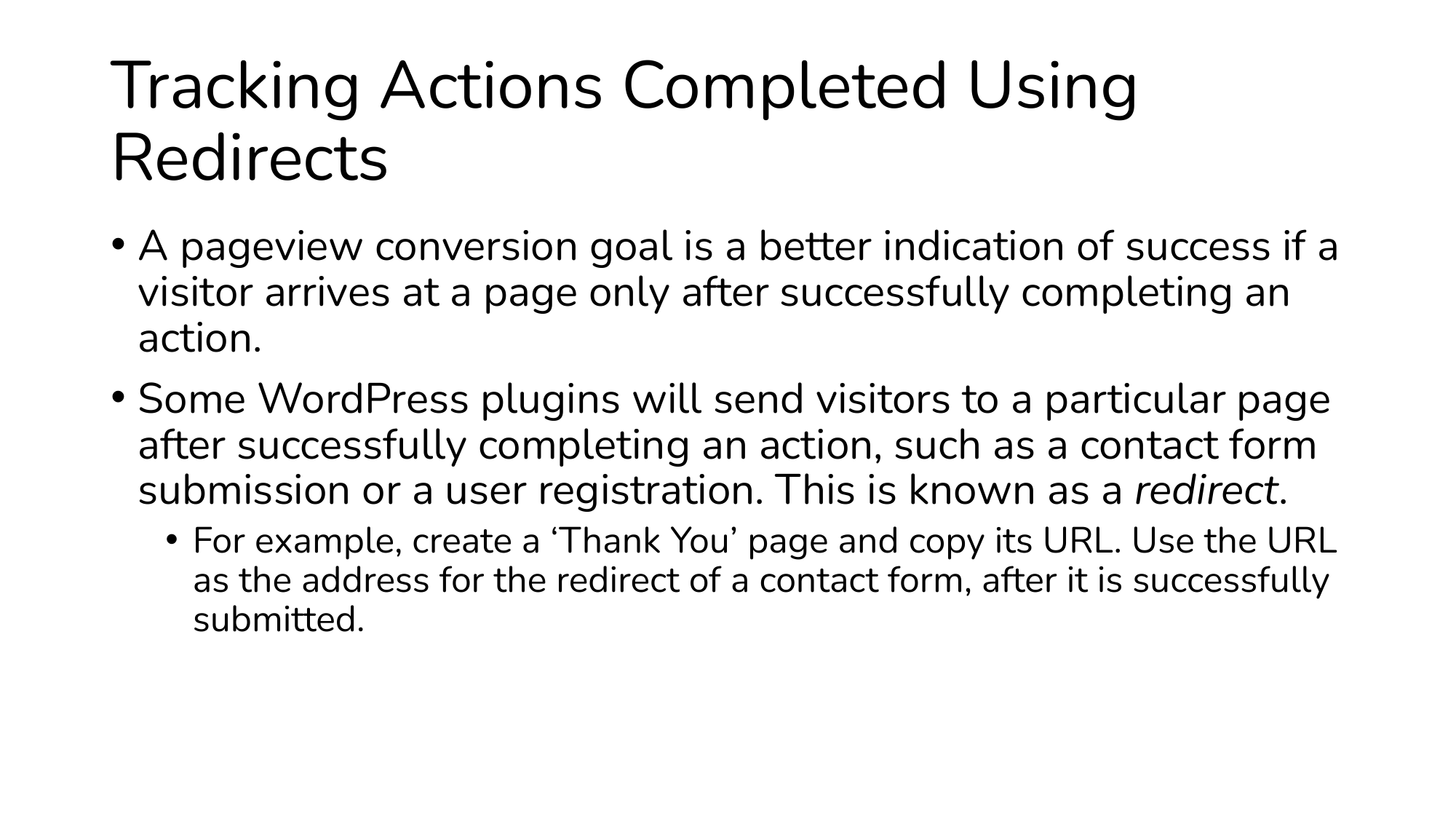

# Tracking Actions Completed Using Redirects
A pageview conversion goal is a better indication of success if a visitor arrives at a page only after successfully completing an action.
Some WordPress plugins will send visitors to a particular page after successfully completing an action, such as a contact form submission or a user registration. This is known as a redirect.
For example, create a ‘Thank You’ page and copy its URL. Use the URL as the address for the redirect of a contact form, after it is successfully submitted.